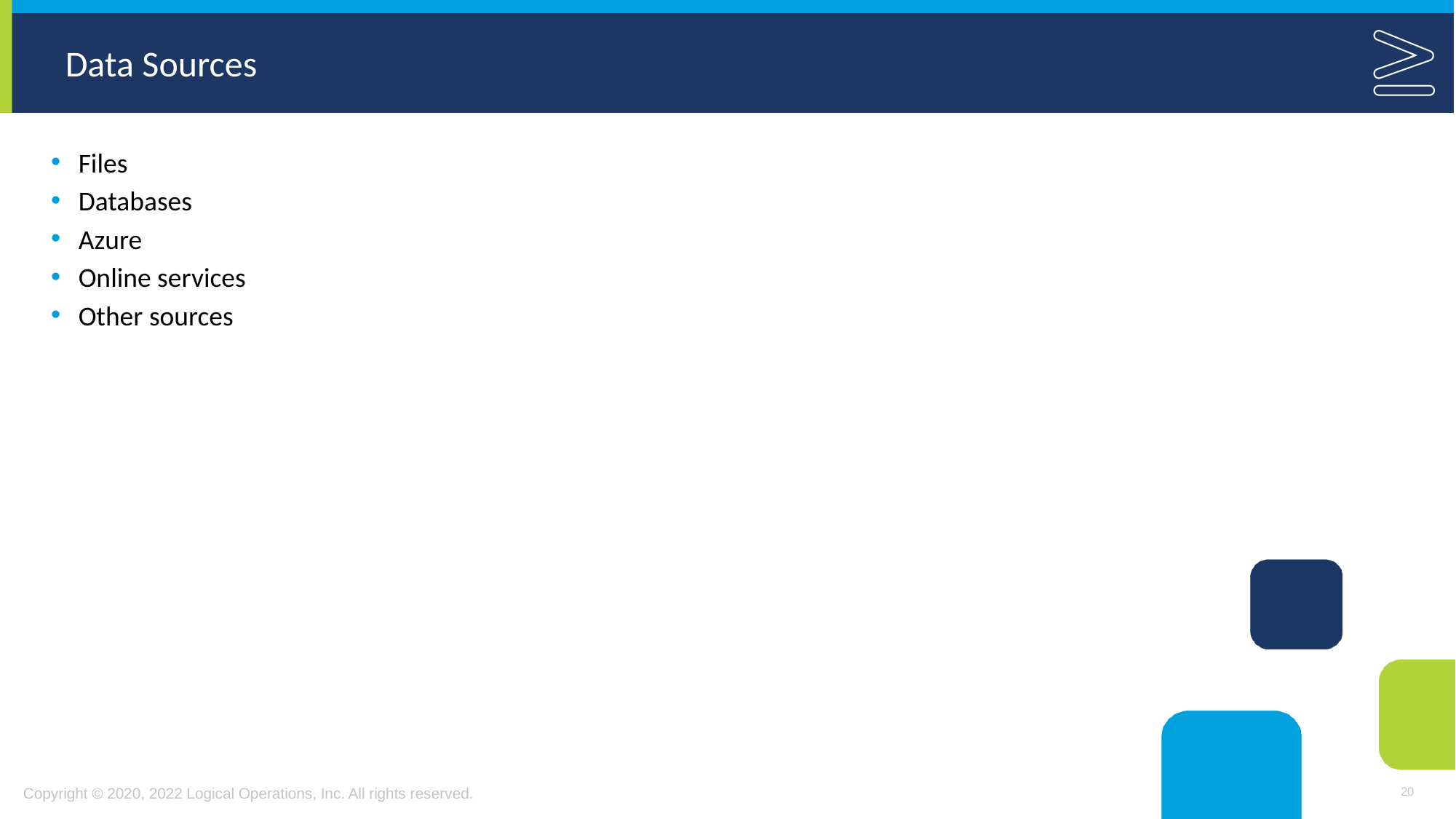

# Data Sources
Files
Databases
Azure
Online services
Other sources
20